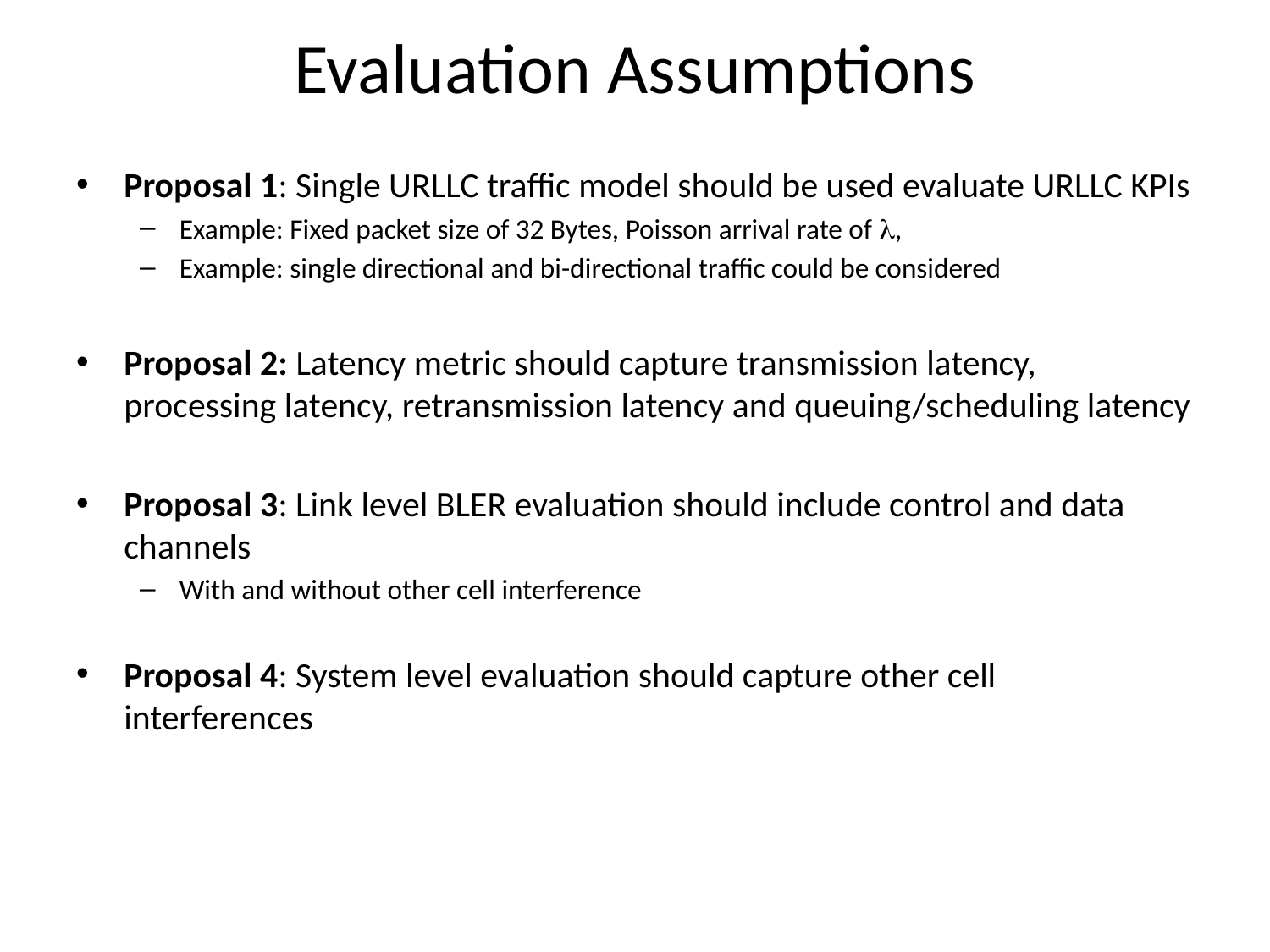

# Evaluation Assumptions
Proposal 1: Single URLLC traffic model should be used evaluate URLLC KPIs
Example: Fixed packet size of 32 Bytes, Poisson arrival rate of λ,
Example: single directional and bi-directional traffic could be considered

Proposal 2: Latency metric should capture transmission latency, processing latency, retransmission latency and queuing/scheduling latency

Proposal 3: Link level BLER evaluation should include control and data channels
With and without other cell interference

Proposal 4: System level evaluation should capture other cell interferences